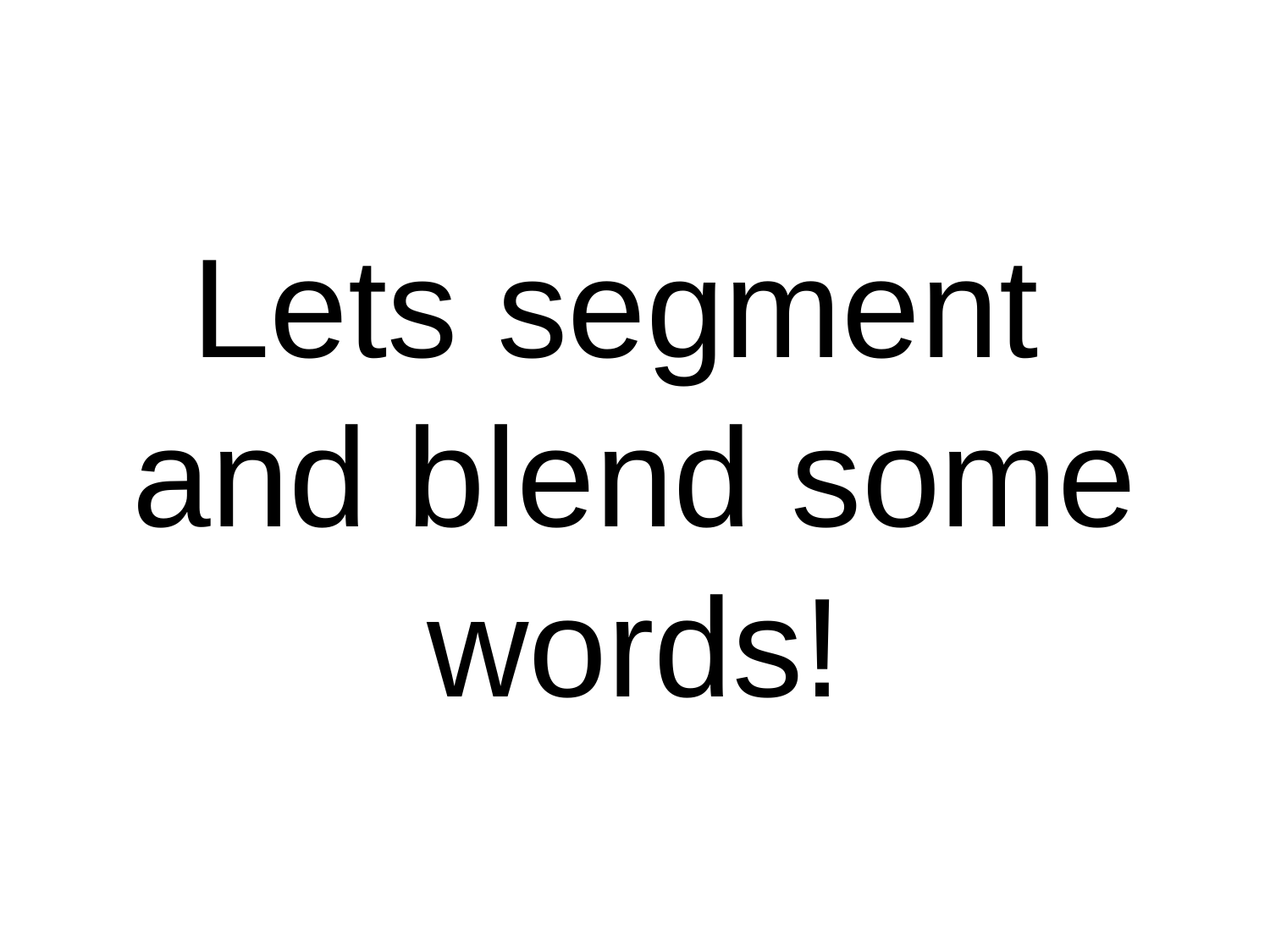

# Lets segment and blend some words!